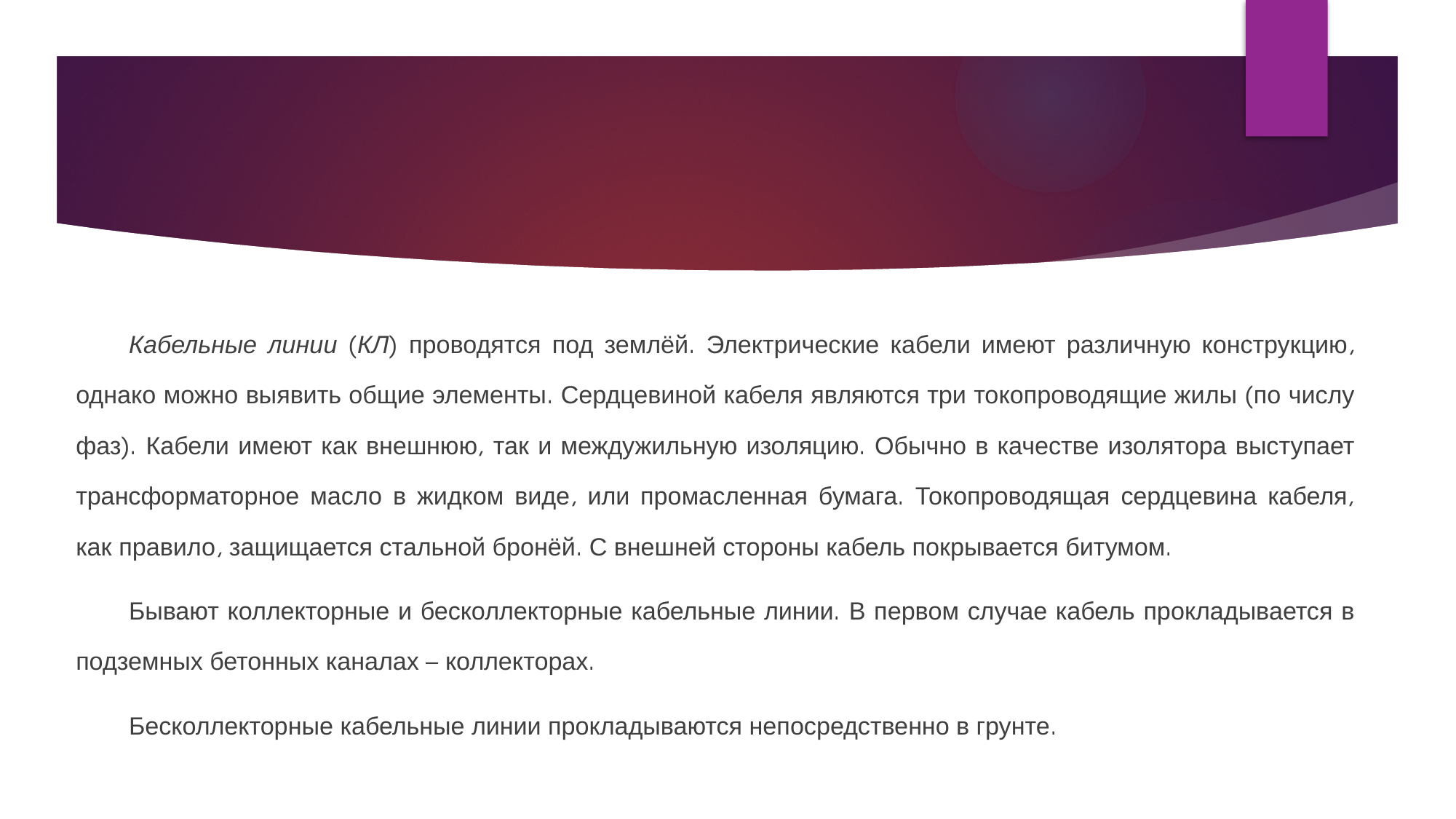

#
Кабельные линии (КЛ) проводятся под землёй. Электрические кабели имеют различную конструкцию, однако можно выявить общие элементы. Сердцевиной кабеля являются три токопроводящие жилы (по числу фаз). Кабели имеют как внешнюю, так и междужильную изоляцию. Обычно в качестве изолятора выступает трансформаторное масло в жидком виде, или промасленная бумага. Токопроводящая сердцевина кабеля, как правило, защищается стальной бронёй. С внешней стороны кабель покрывается битумом.
Бывают коллекторные и бесколлекторные кабельные линии. В первом случае кабель прокладывается в подземных бетонных каналах – коллекторах.
Бесколлекторные кабельные линии прокладываются непосредственно в грунте.